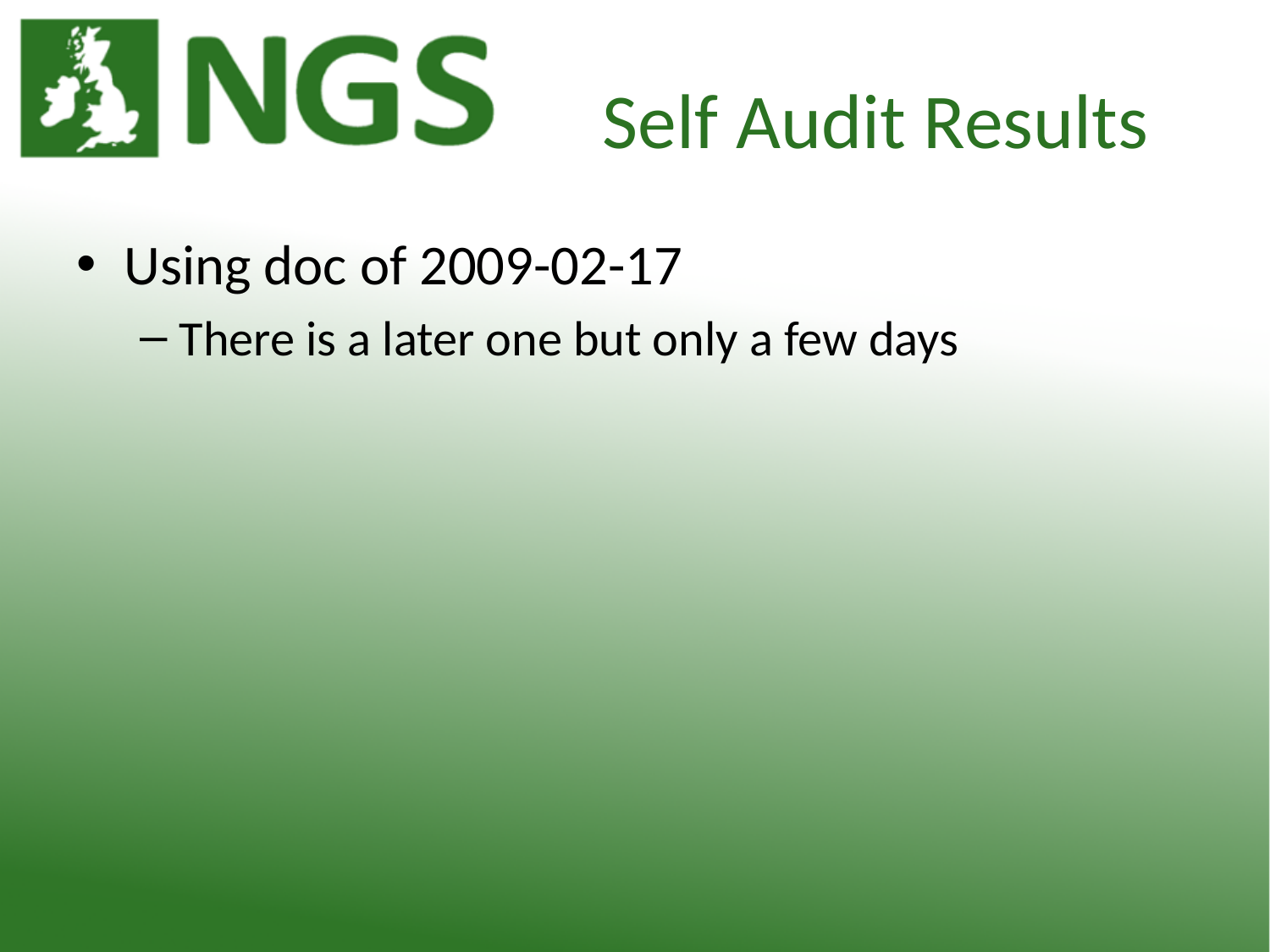

# Self Audit Results
Using doc of 2009-02-17
There is a later one but only a few days